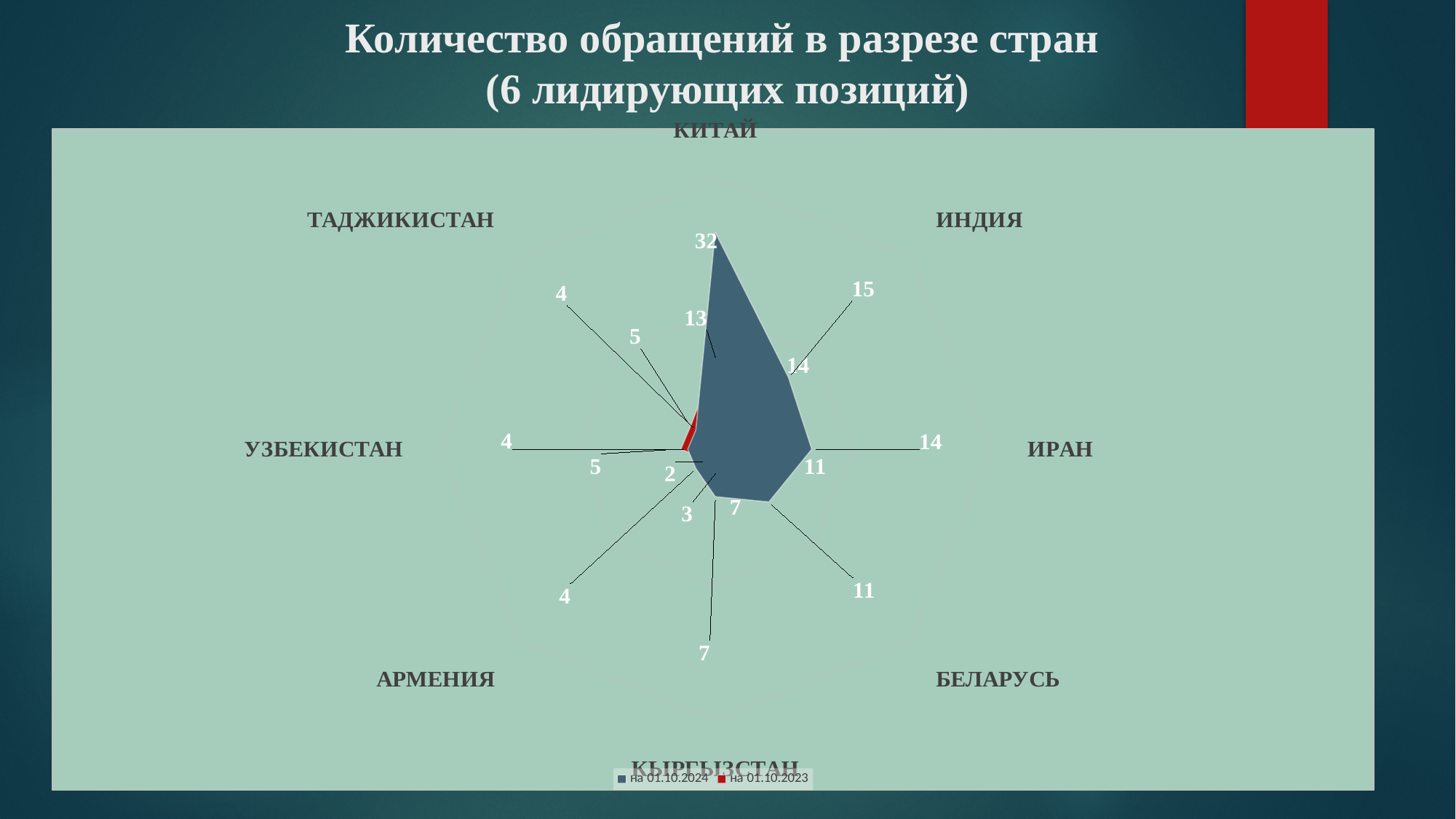

# Количество обращений в разрезе стран (6 лидирующих позиций)

### Chart

| Category | на 01.10.2024 | на 01.10.2023 |
|---|---|---|
| КИТАЙ | 32.0 | 13.0 |
| ИНДИЯ | 15.0 | 14.0 |
| ИРАН | 14.0 | 11.0 |
| БЕЛАРУСЬ | 11.0 | 7.0 |
| КЫРГЫЗСТАН | 7.0 | 3.0 |
| АРМЕНИЯ | 4.0 | 2.0 |
| УЗБЕКИСТАН | 4.0 | 5.0 |
| ТАДЖИКИСТАН | 4.0 | 5.0 |